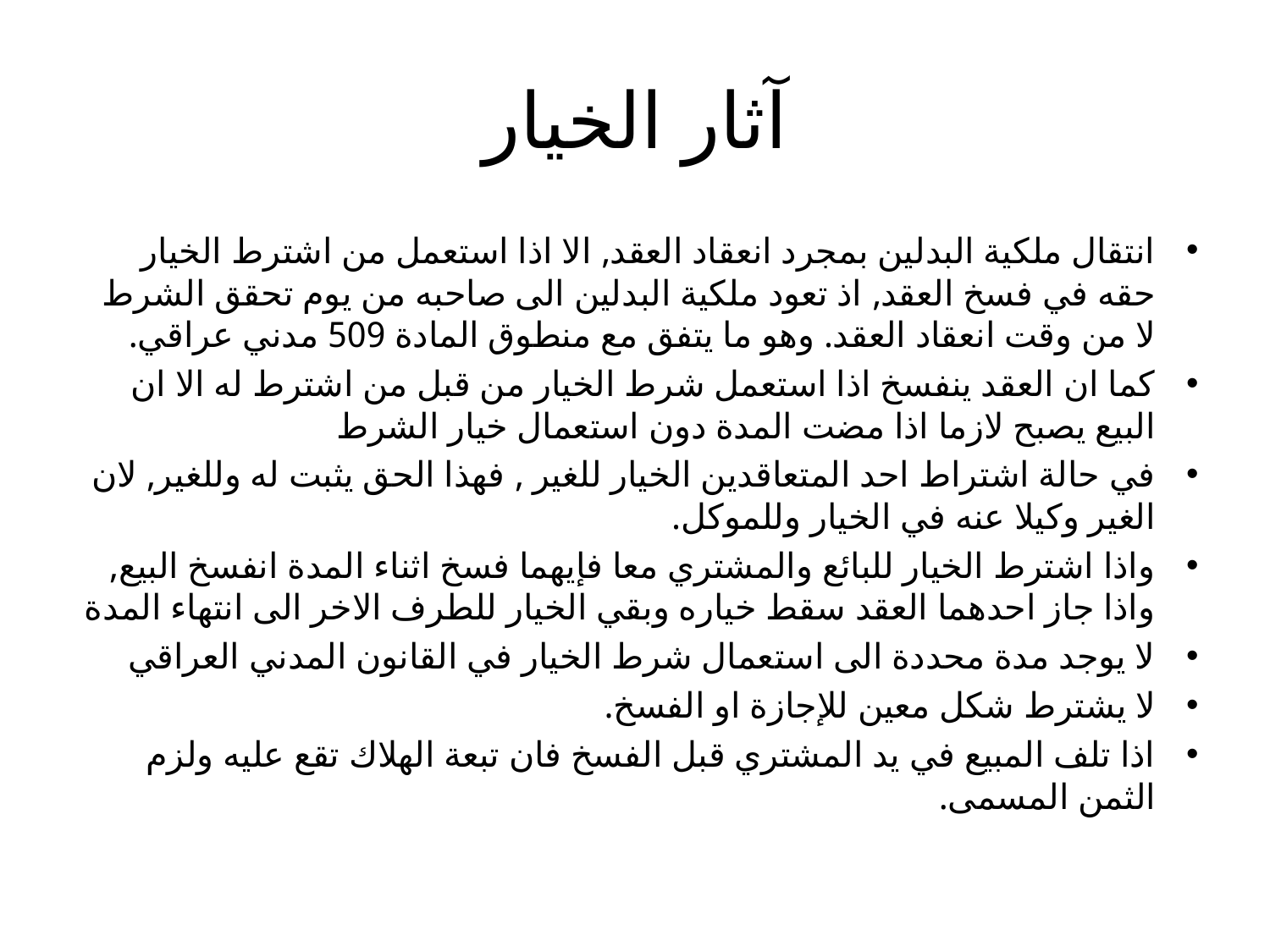

# آثار الخيار
انتقال ملكية البدلين بمجرد انعقاد العقد, الا اذا استعمل من اشترط الخيار حقه في فسخ العقد, اذ تعود ملكية البدلين الى صاحبه من يوم تحقق الشرط لا من وقت انعقاد العقد. وهو ما يتفق مع منطوق المادة 509 مدني عراقي.
كما ان العقد ينفسخ اذا استعمل شرط الخيار من قبل من اشترط له الا ان البيع يصبح لازما اذا مضت المدة دون استعمال خيار الشرط
في حالة اشتراط احد المتعاقدين الخيار للغير , فهذا الحق يثبت له وللغير, لان الغير وكيلا عنه في الخيار وللموكل.
واذا اشترط الخيار للبائع والمشتري معا فإيهما فسخ اثناء المدة انفسخ البيع, واذا جاز احدهما العقد سقط خياره وبقي الخيار للطرف الاخر الى انتهاء المدة
لا يوجد مدة محددة الى استعمال شرط الخيار في القانون المدني العراقي
لا يشترط شكل معين للإجازة او الفسخ.
اذا تلف المبيع في يد المشتري قبل الفسخ فان تبعة الهلاك تقع عليه ولزم الثمن المسمى.